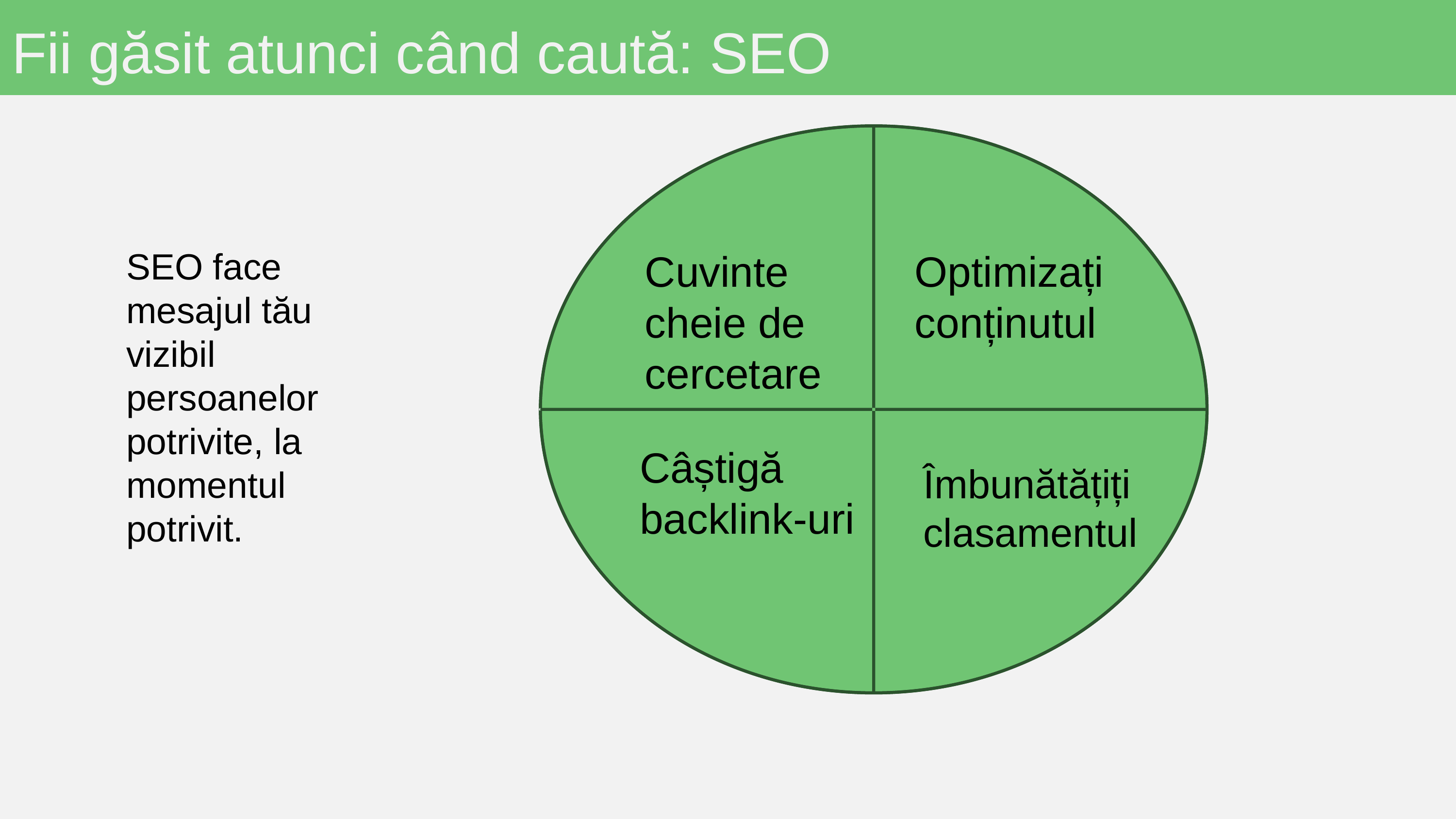

Fii găsit atunci când caută: SEO

SEO face mesajul tău vizibil persoanelor potrivite, la momentul potrivit.
Cuvinte cheie de cercetare
Optimizați conținutul
Câștigă backlink-uri
Îmbunătățiți clasamentul